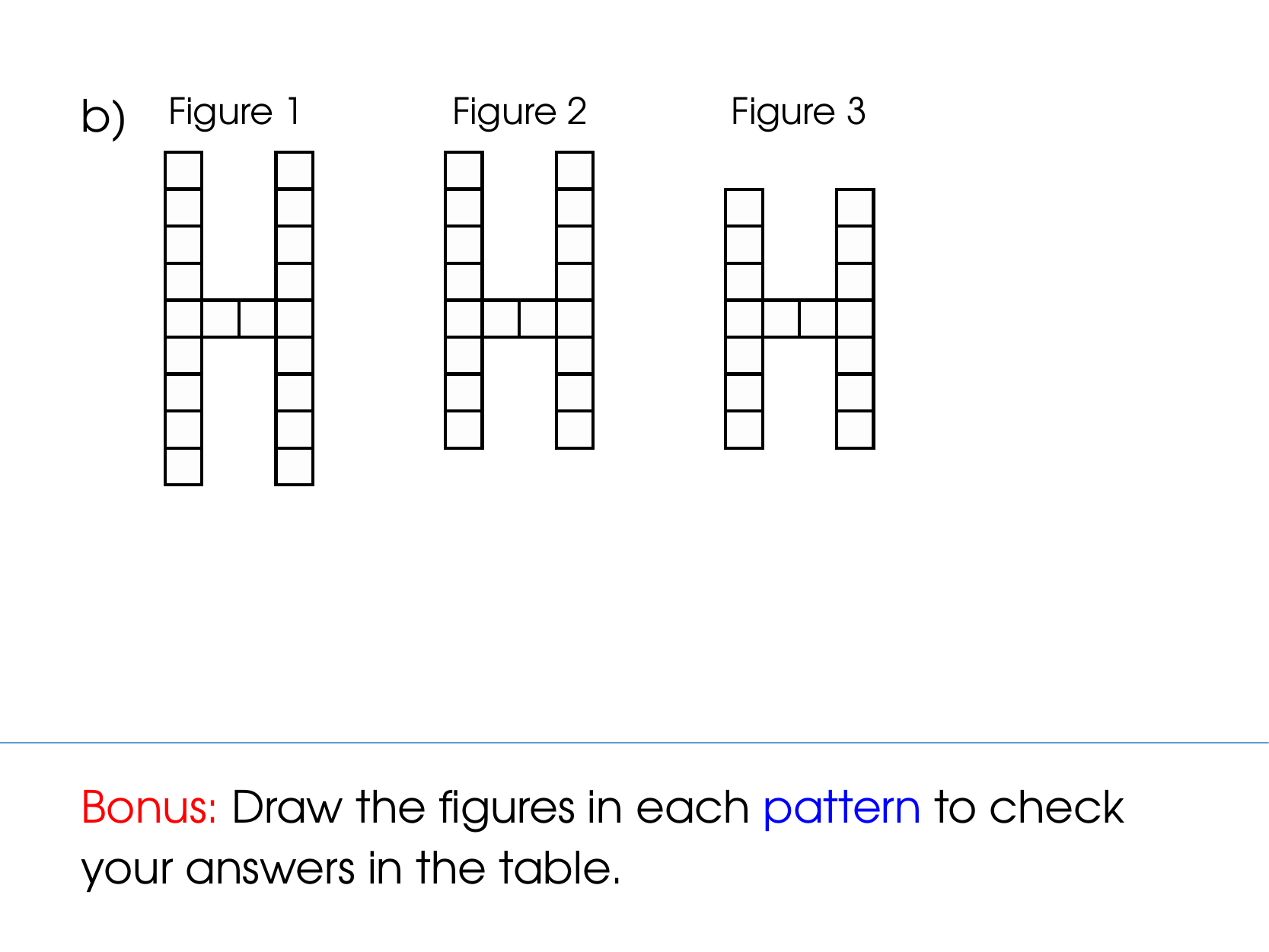

b)
Figure 1

Figure 3

Figure 2

Bonus: Draw the figures in each pattern to check your answers in the table.